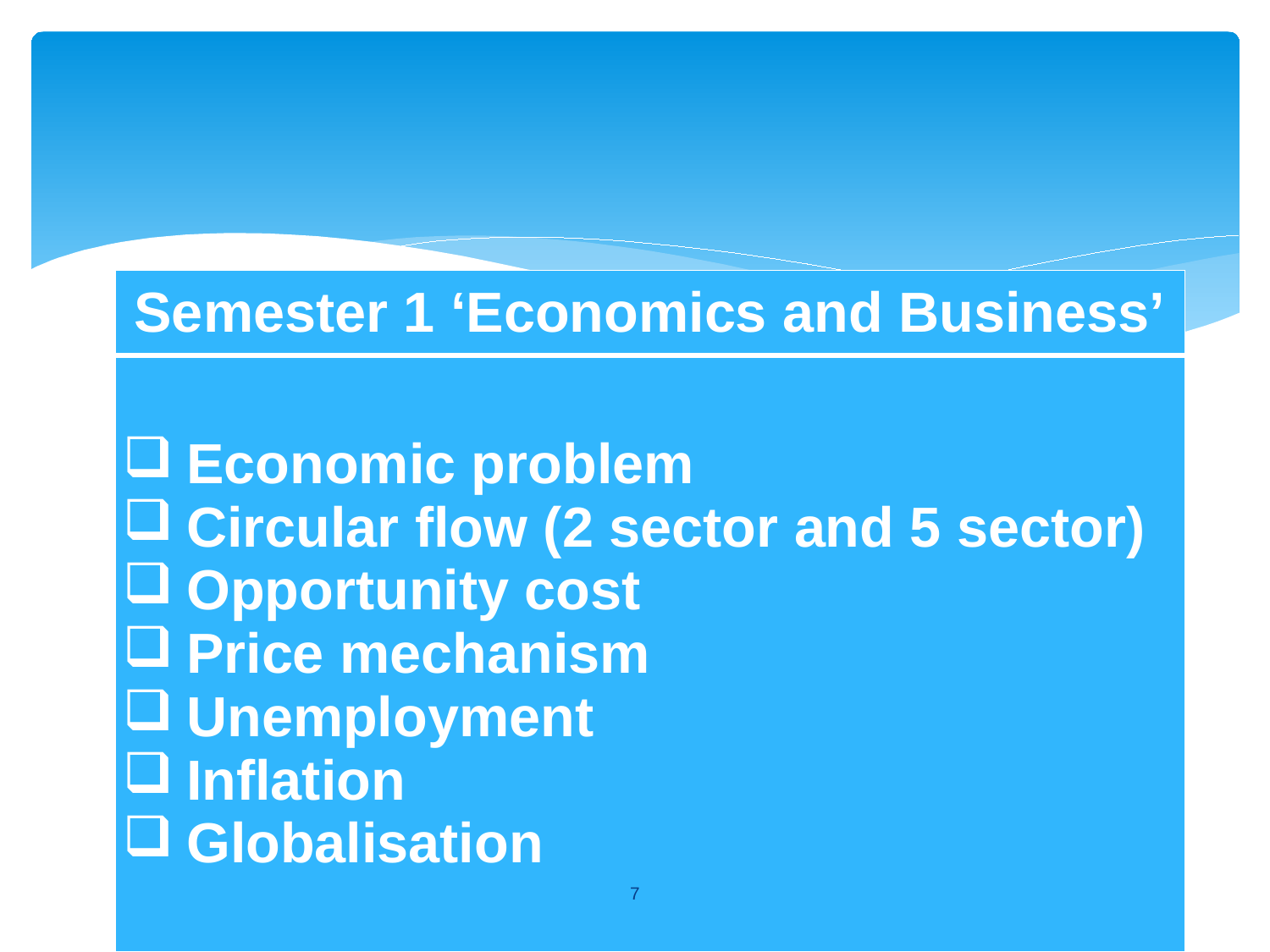

| Semester 1 ‘Economics and Business’ |
| --- |
| Economic problem Circular flow (2 sector and 5 sector) Opportunity cost Price mechanism Unemployment Inflation Globalisation |
7